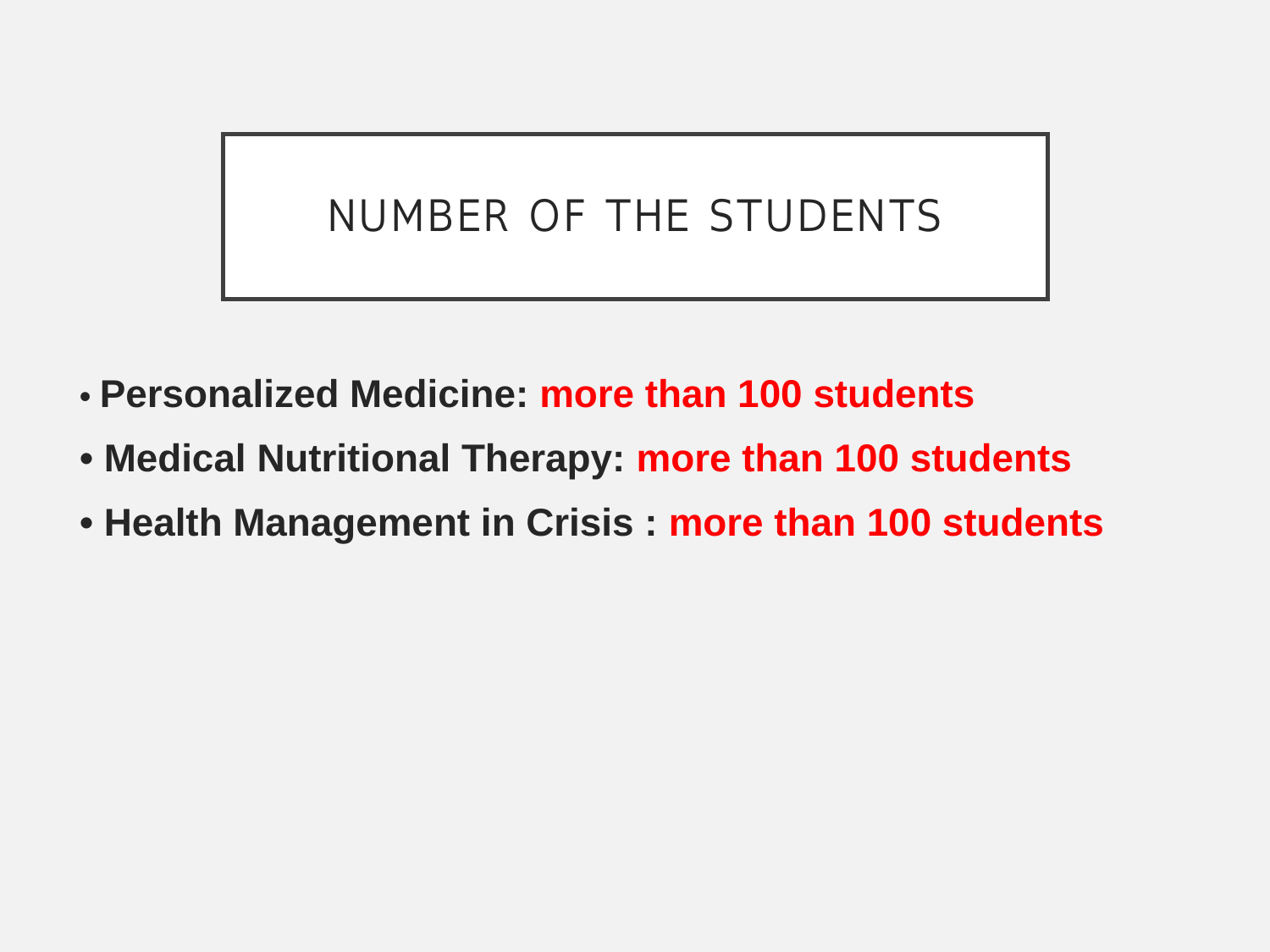

# Number of the students
• Personalized Medicine: more than 100 students
• Medical Nutritional Therapy: more than 100 students
• Health Management in Crisis : more than 100 students